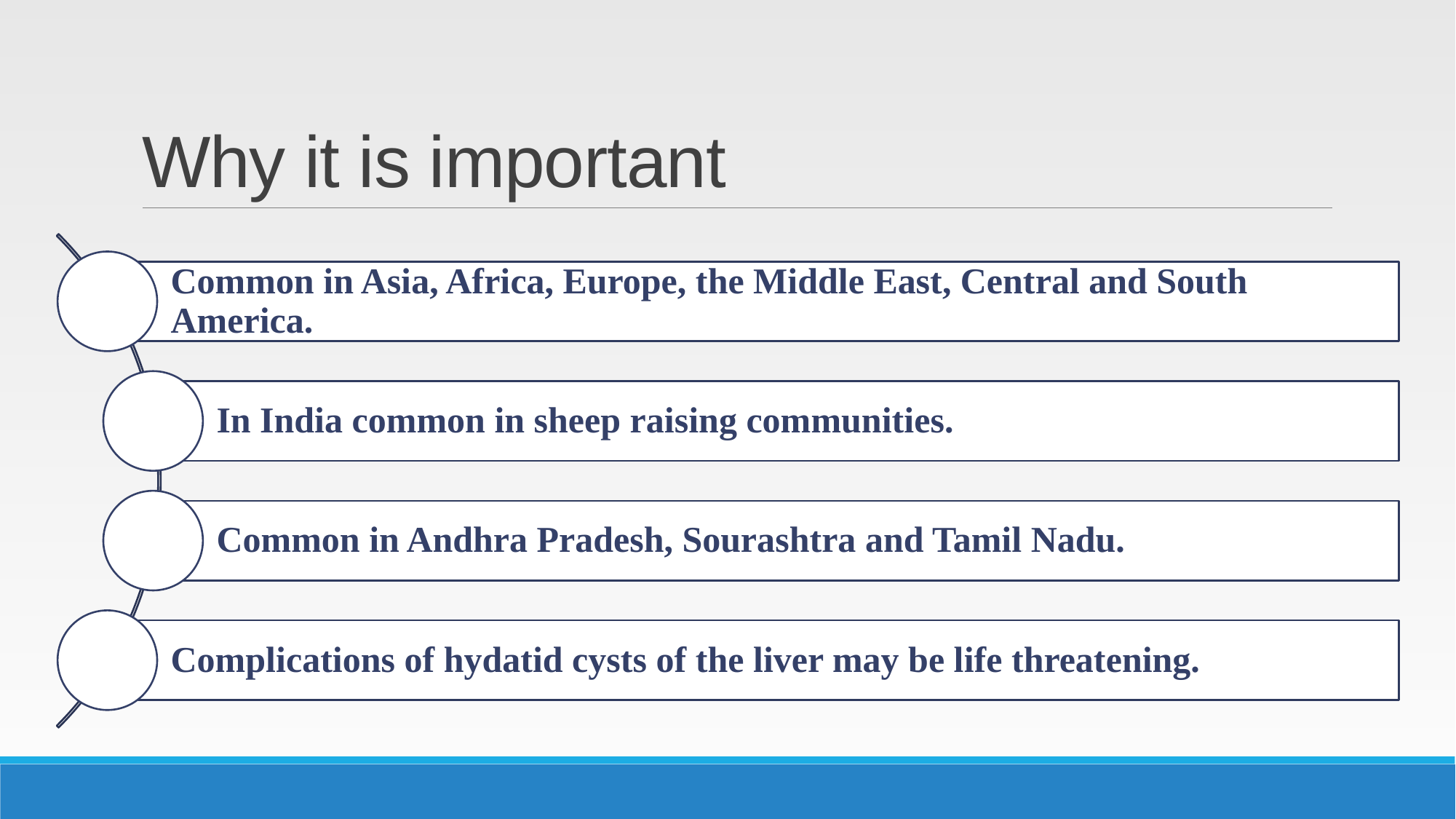

# Why it is important
Common in Asia, Africa, Europe, the Middle East, Central and South America.
In India common in sheep raising communities.
Common in Andhra Pradesh, Sourashtra and Tamil Nadu.
Complications of hydatid cysts of the liver may be life threatening.